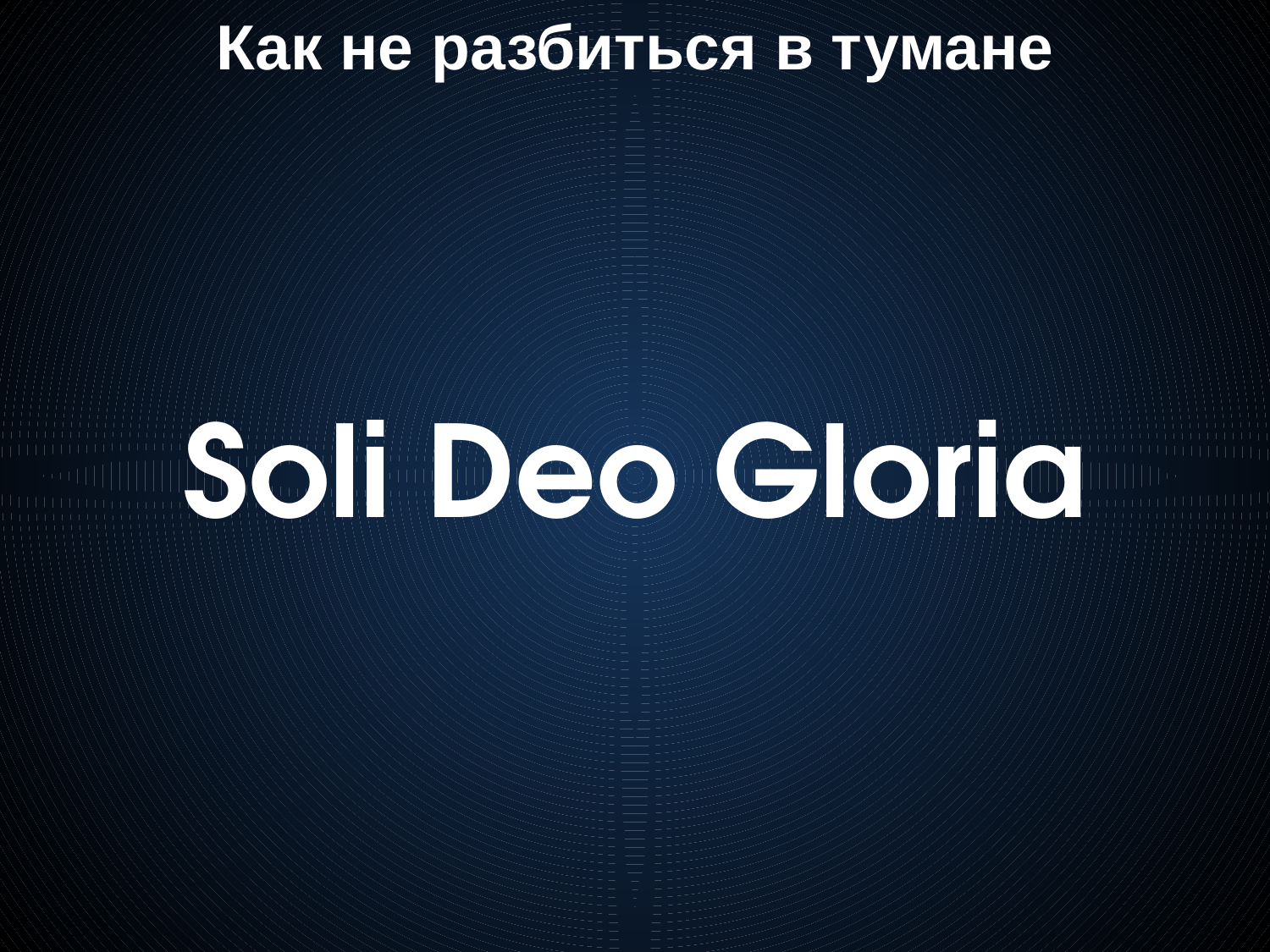

# Как не разбиться в тумане
Soli Deo Gloria